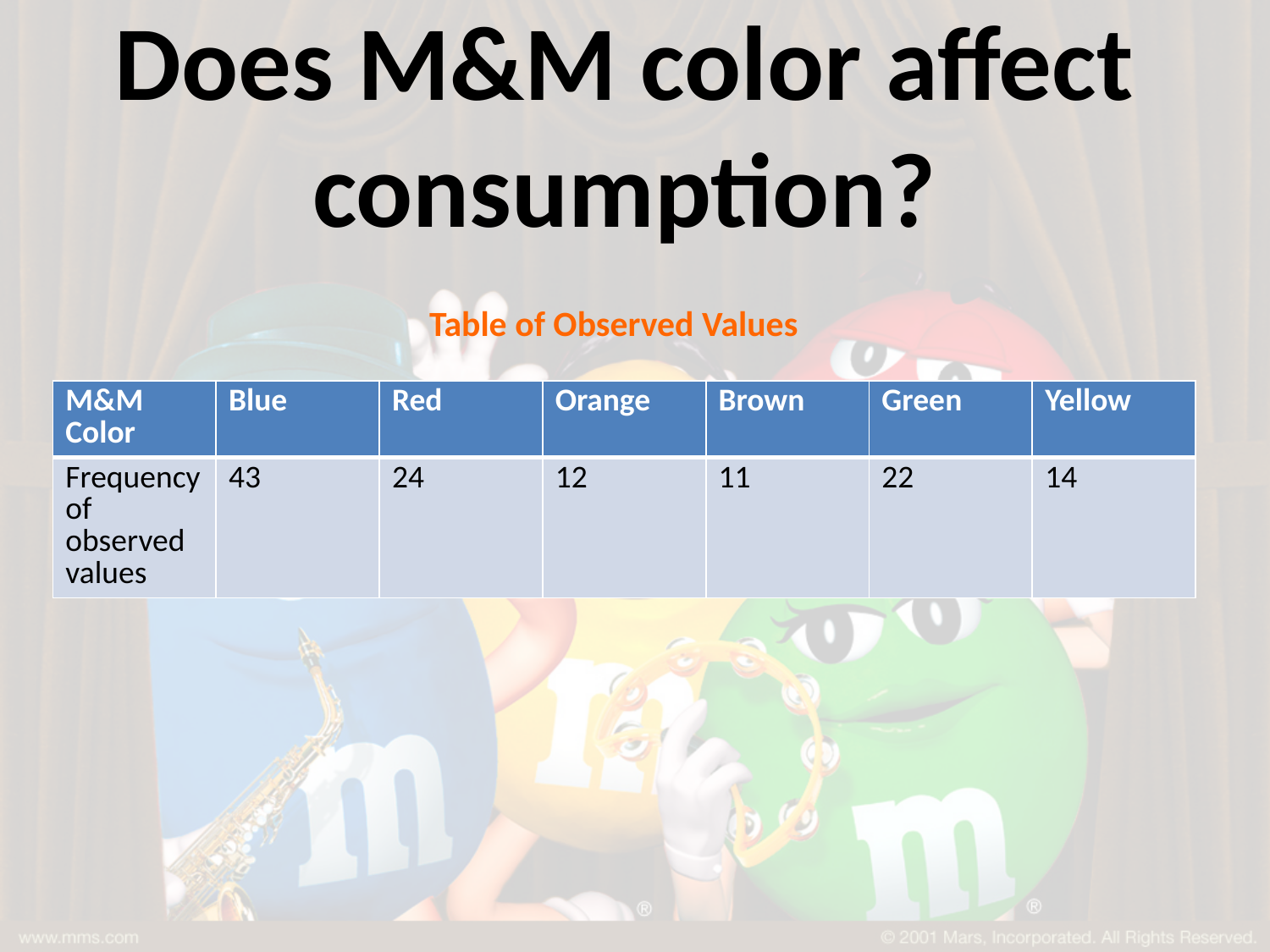

# Does M&M color affect consumption?
Table of Observed Values
| M&M Color | Blue | Red | Orange | Brown | Green | Yellow |
| --- | --- | --- | --- | --- | --- | --- |
| Frequency of observed values | 43 | 24 | 12 | 11 | 22 | 14 |